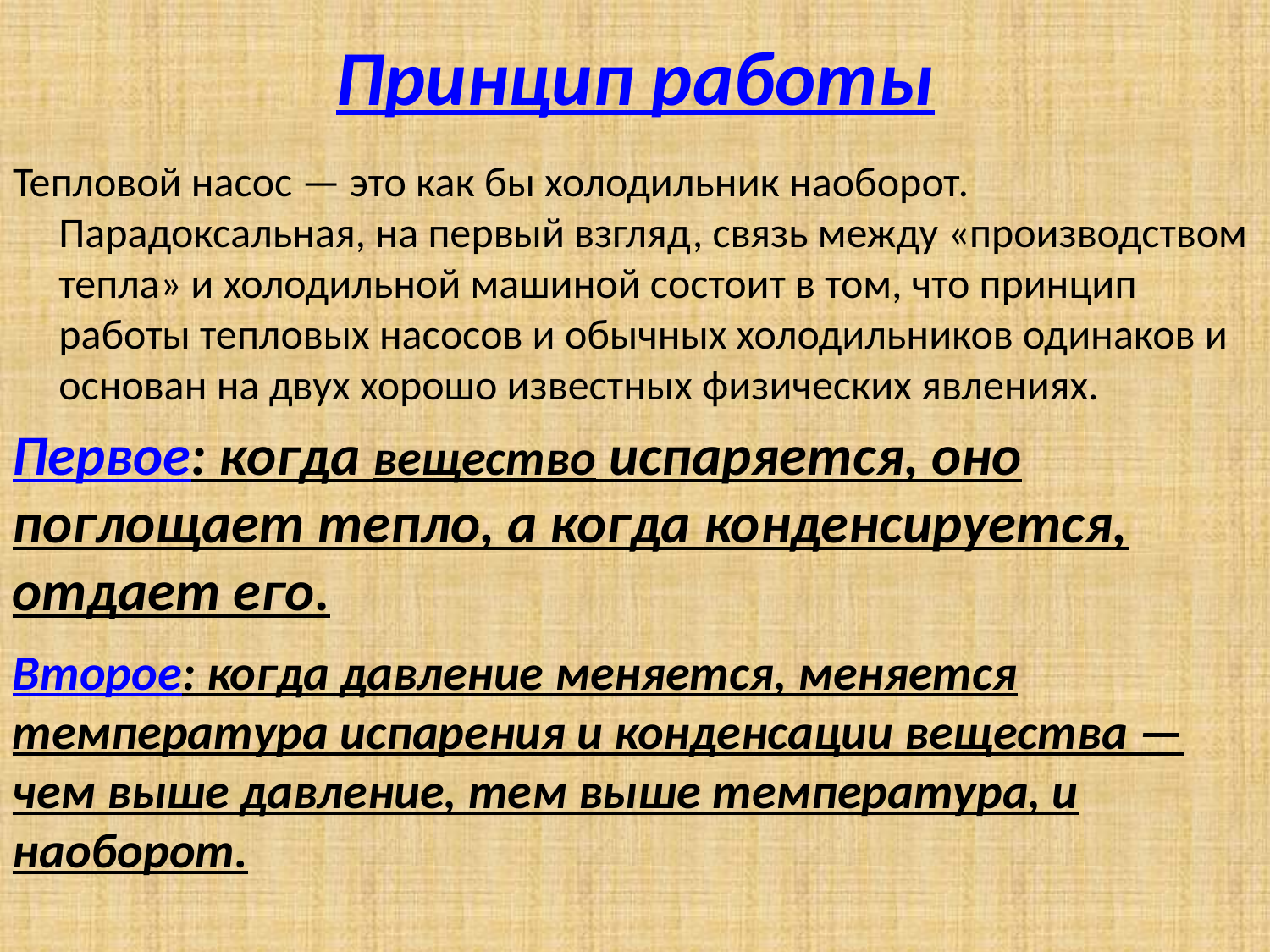

# Принцип работы
Тепловой насос — это как бы холодильник наоборот. Парадоксальная, на первый взгляд, связь между «производством тепла» и холодильной машиной состоит в том, что принцип работы тепловых насосов и обычных холодильников одинаков и основан на двух хорошо известных физических явлениях.
Первое: когда вещество испаряется, оно поглощает тепло, а когда конденсируется, отдает его.
Второе: когда давление меняется, меняется температура испарения и конденсации вещества — чем выше давление, тем выше температура, и наоборот.